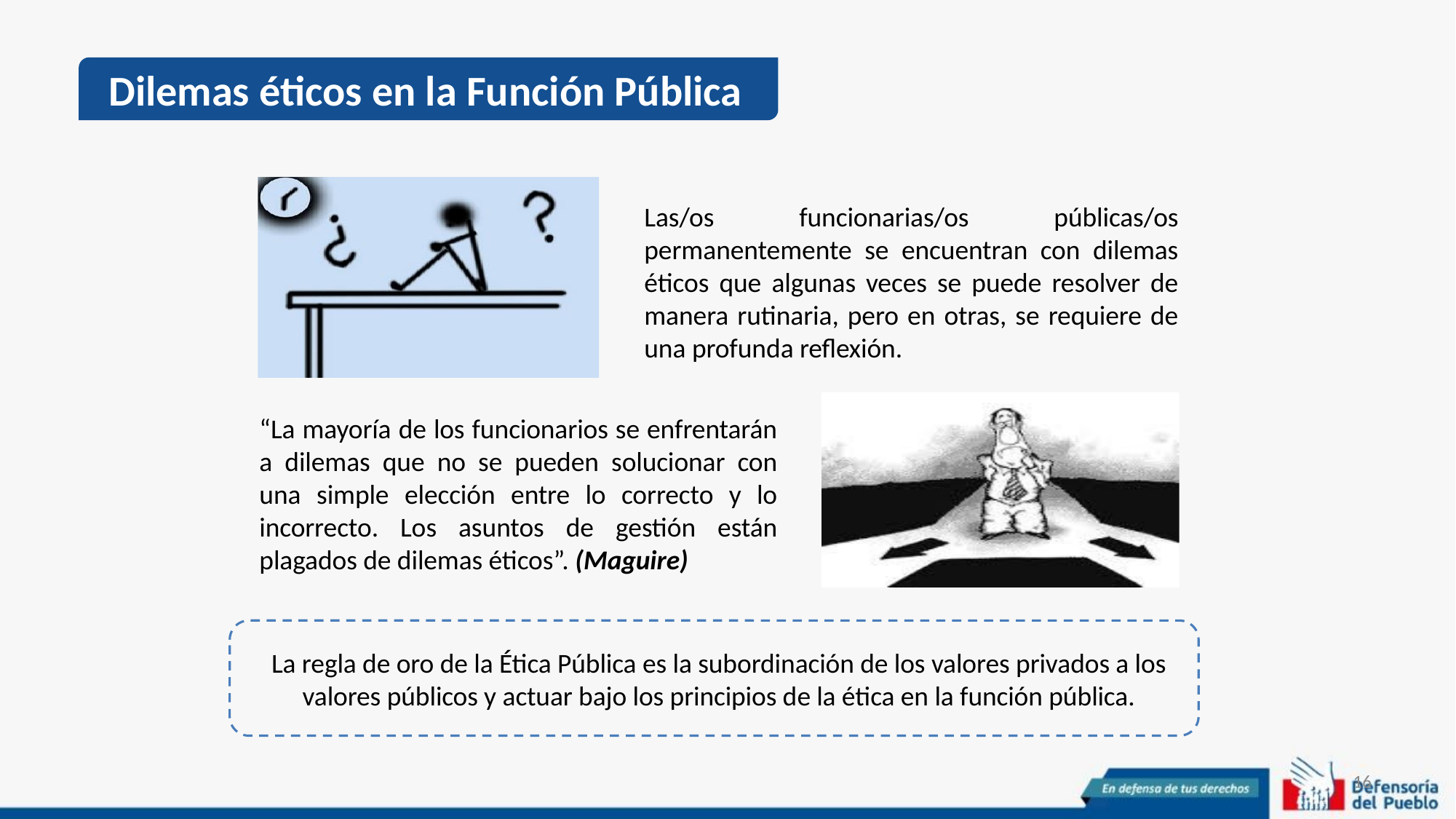

Dilemas éticos en la Función Pública

Las/os funcionarias/os públicas/os permanentemente se encuentran con dilemas éticos que algunas veces se puede resolver de manera rutinaria, pero en otras, se requiere de una profunda reflexión.

“La mayoría de los funcionarios se enfrentarán a dilemas que no se pueden solucionar con una simple elección entre lo correcto y lo incorrecto. Los asuntos de gestión están plagados de dilemas éticos”. (Maguire)

La regla de oro de la Ética Pública es la subordinación de los valores privados a los valores públicos y actuar bajo los principios de la ética en la función pública.
16